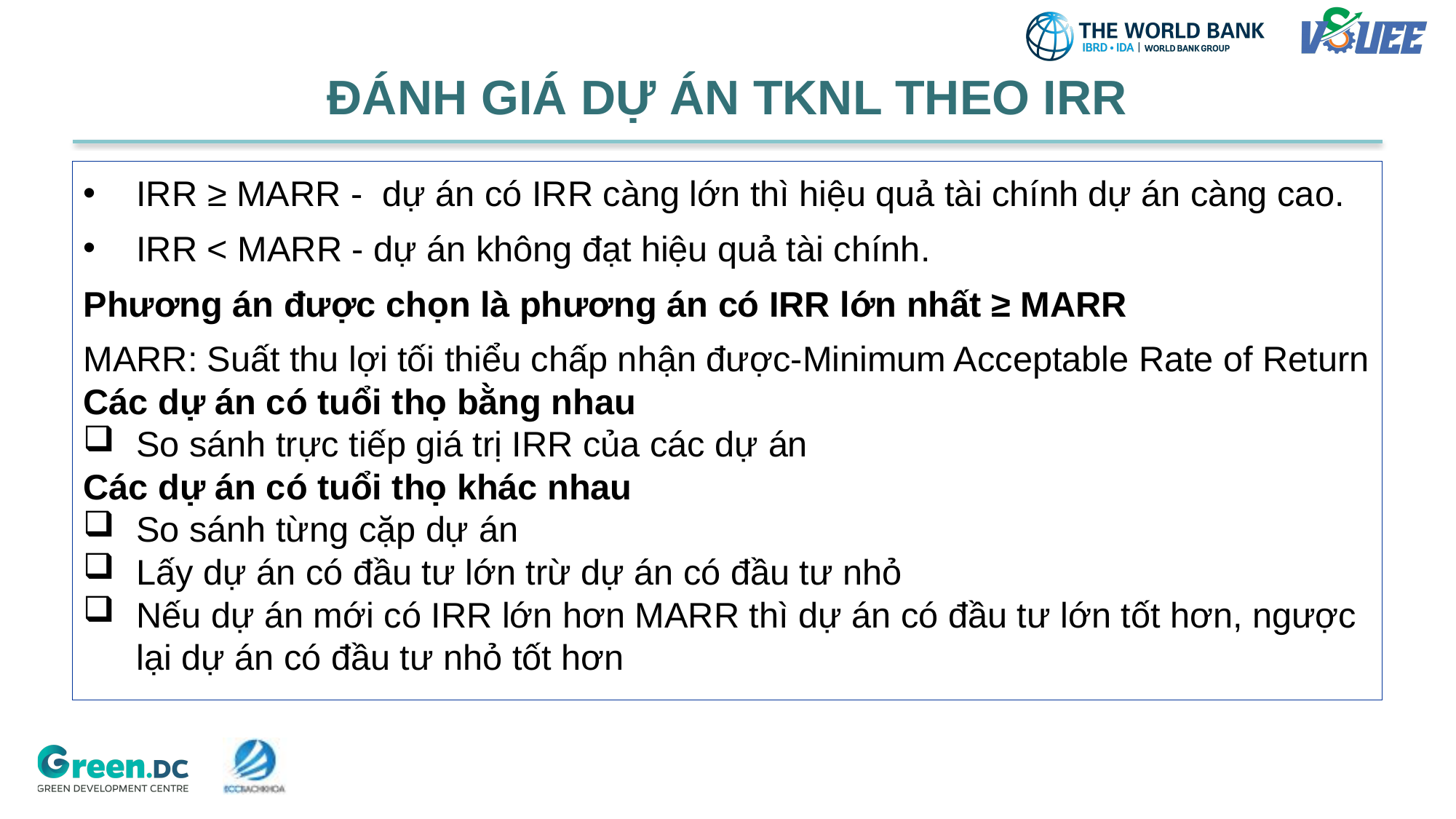

# ĐÁNH GIÁ DỰ ÁN TKNL THEO IRR
IRR ≥ MARR -  dự án có IRR càng lớn thì hiệu quả tài chính dự án càng cao.
IRR < MARR - dự án không đạt hiệu quả tài chính.
Phương án được chọn là phương án có IRR lớn nhất ≥ MARR
MARR: Suất thu lợi tối thiểu chấp nhận được-Minimum Acceptable Rate of Return
Các dự án có tuổi thọ bằng nhau
So sánh trực tiếp giá trị IRR của các dự án
Các dự án có tuổi thọ khác nhau
So sánh từng cặp dự án
Lấy dự án có đầu tư lớn trừ dự án có đầu tư nhỏ
Nếu dự án mới có IRR lớn hơn MARR thì dự án có đầu tư lớn tốt hơn, ngược lại dự án có đầu tư nhỏ tốt hơn